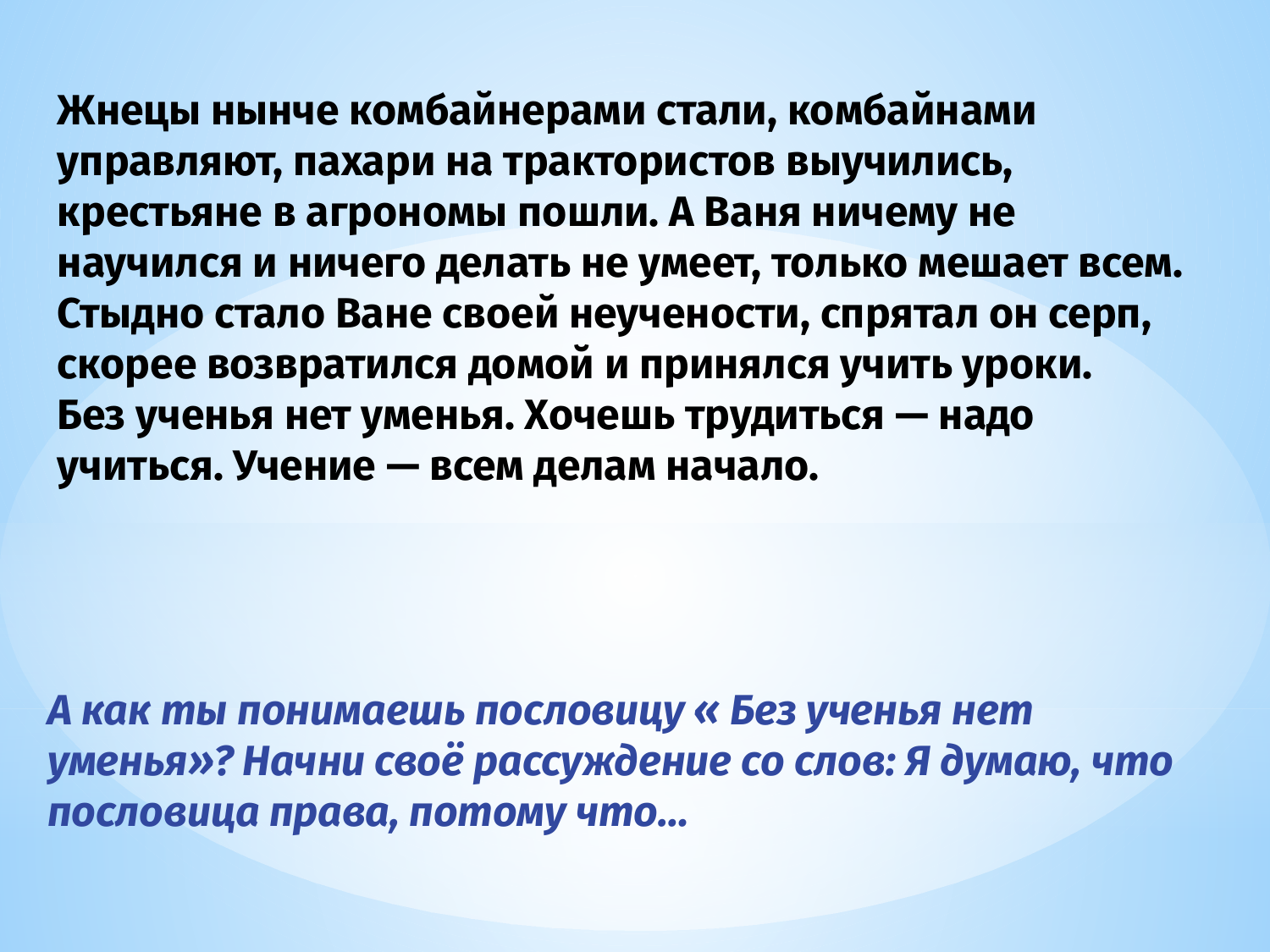

Жнецы нынче комбайнерами стали, комбайнами управляют, пахари на трактористов выучились, крестьяне в агрономы пошли. А Ваня ничему не научился и ничего делать не умеет, только мешает всем.
Стыдно стало Ване своей неучености, спрятал он серп, скорее возвратился домой и принялся учить уроки.
Без ученья нет уменья. Хочешь трудиться — надо учиться. Учение — всем делам начало.
А как ты понимаешь пословицу « Без ученья нет уменья»? Начни своё рассуждение со слов: Я думаю, что пословица права, потому что…